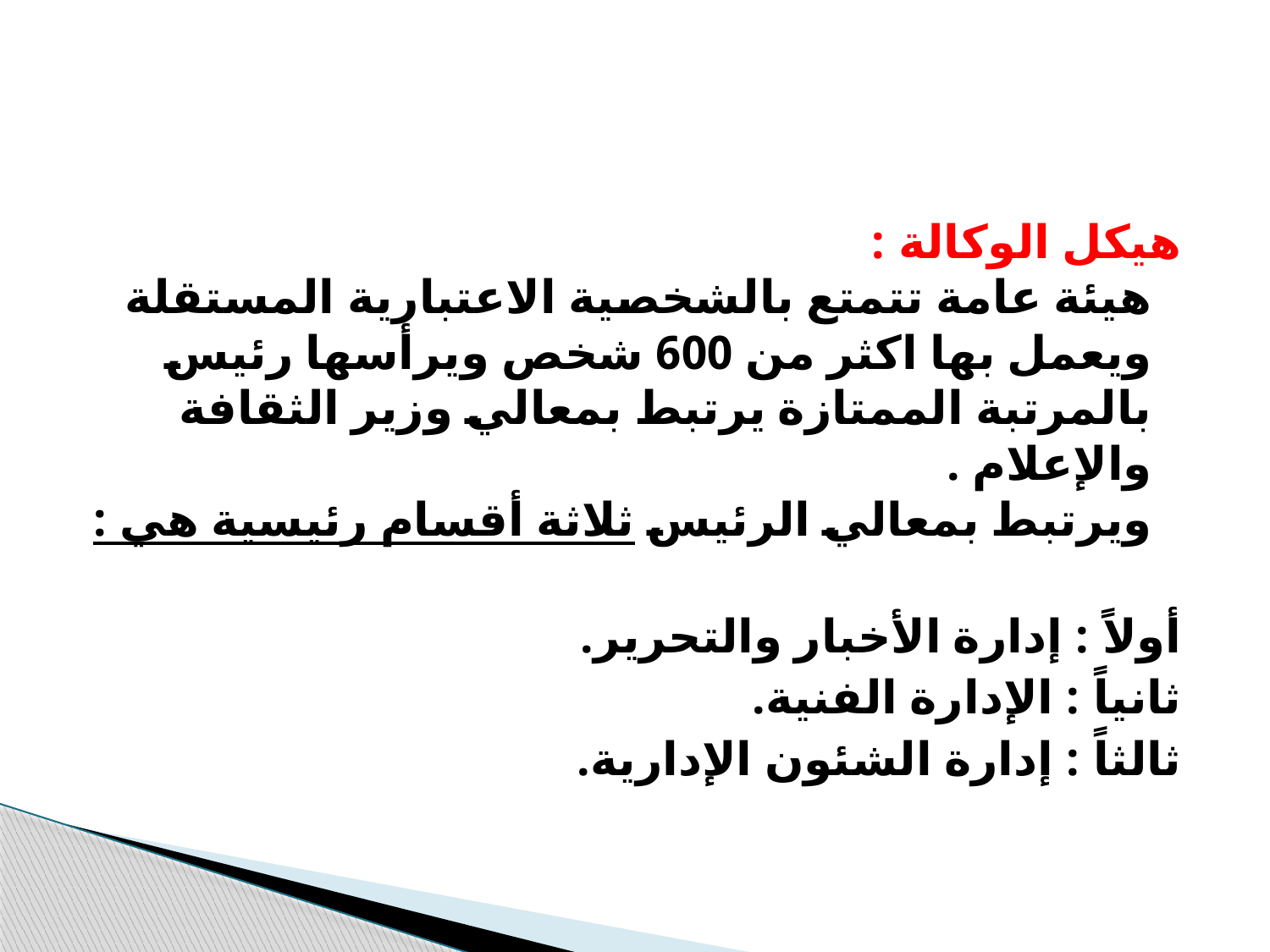

هيكل الوكالة : 
هيئة عامة تتمتع بالشخصية الاعتبارية المستقلة ويعمل بها اكثر من 600 شخص ويرأسها رئيس بالمرتبة الممتازة يرتبط بمعالي وزير الثقافة والإعلام . 
ويرتبط بمعالي الرئيس ثلاثة أقسام رئيسية هي :
أولاً : إدارة الأخبار والتحرير.
ثانياً : الإدارة الفنية.
ثالثاً : إدارة الشئون الإدارية.